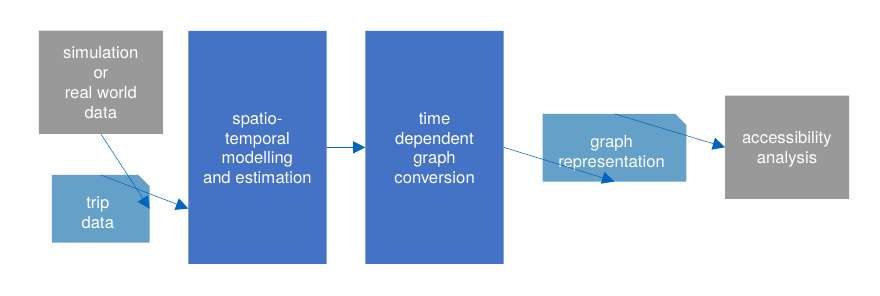

simulation or
real world
data
spatio-temporal
modelling
and estimation
time dependent graph conversion
accessibility analysis
graph
representation
trip
data